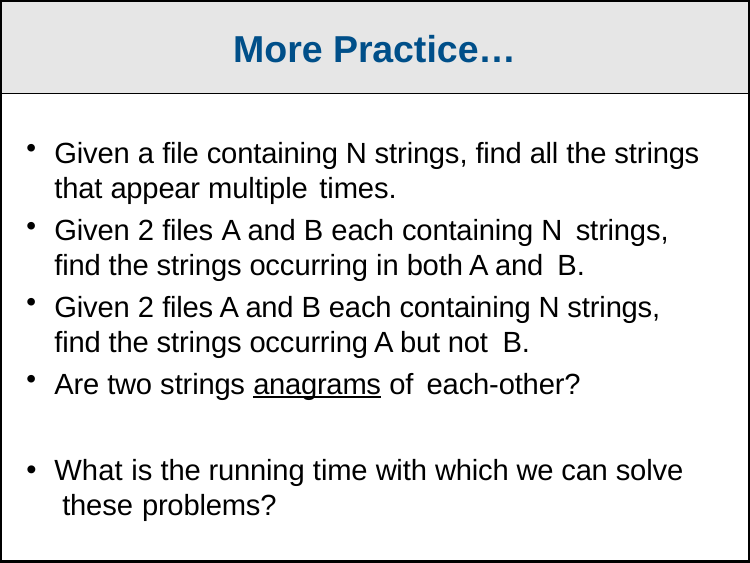

More Practice…
Given a file containing N strings, find all the strings  that appear multiple times.
Given 2 files A and B each containing N strings,
find the strings occurring in both A and B.
Given 2 files A and B each containing N strings,  find the strings occurring A but not B.
Are two strings anagrams of each-other?

What is the running time with which we can solve  these problems?